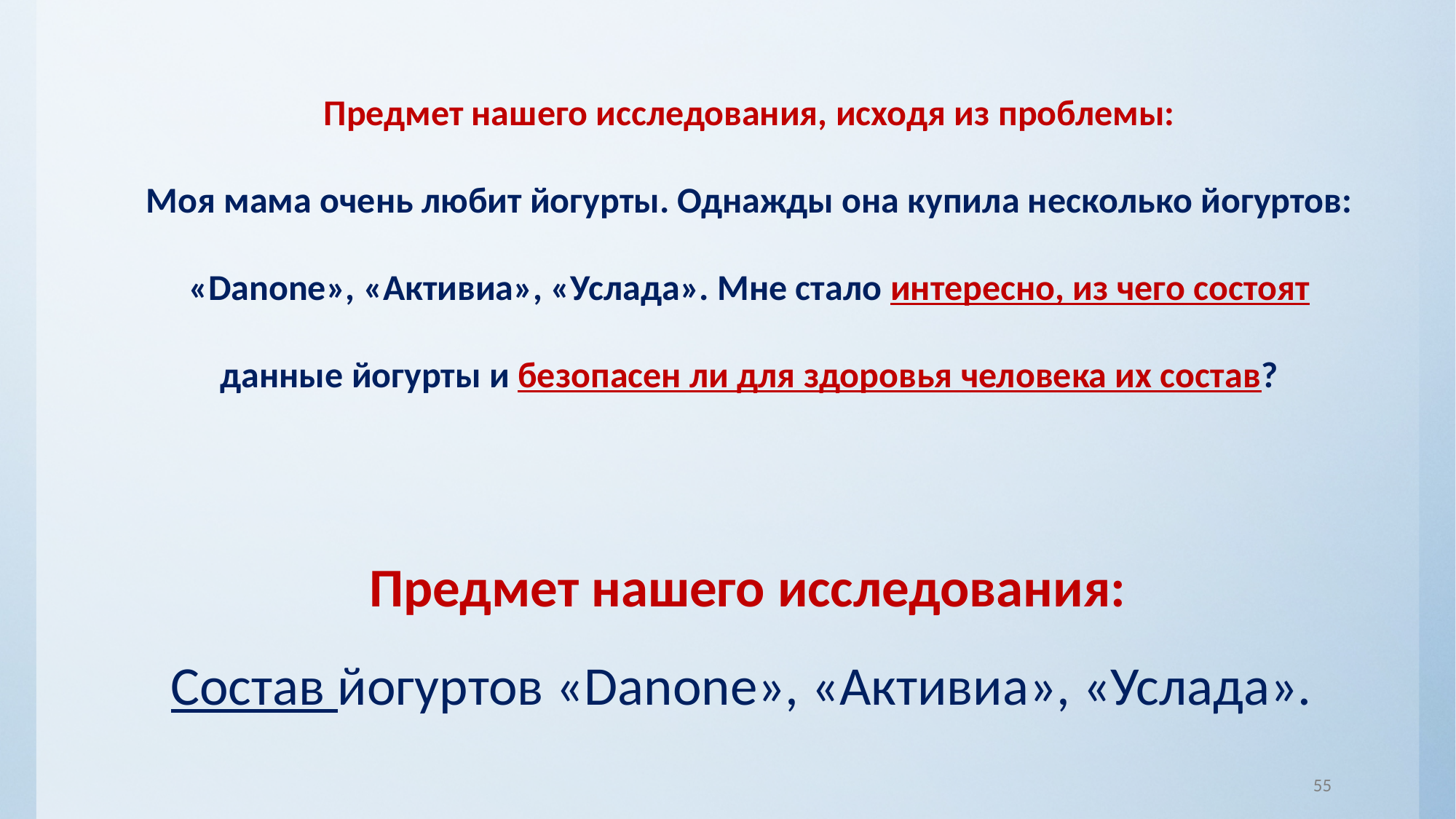

Предмет нашего исследования, исходя из проблемы:
Моя мама очень любит йогурты. Однажды она купила несколько йогуртов: «Danone», «Активиа», «Услада». Мне стало интересно, из чего состоят данные йогурты и безопасен ли для здоровья человека их состав?

Предмет нашего исследования:
Состав йогуртов «Danone», «Активиа», «Услада».
55